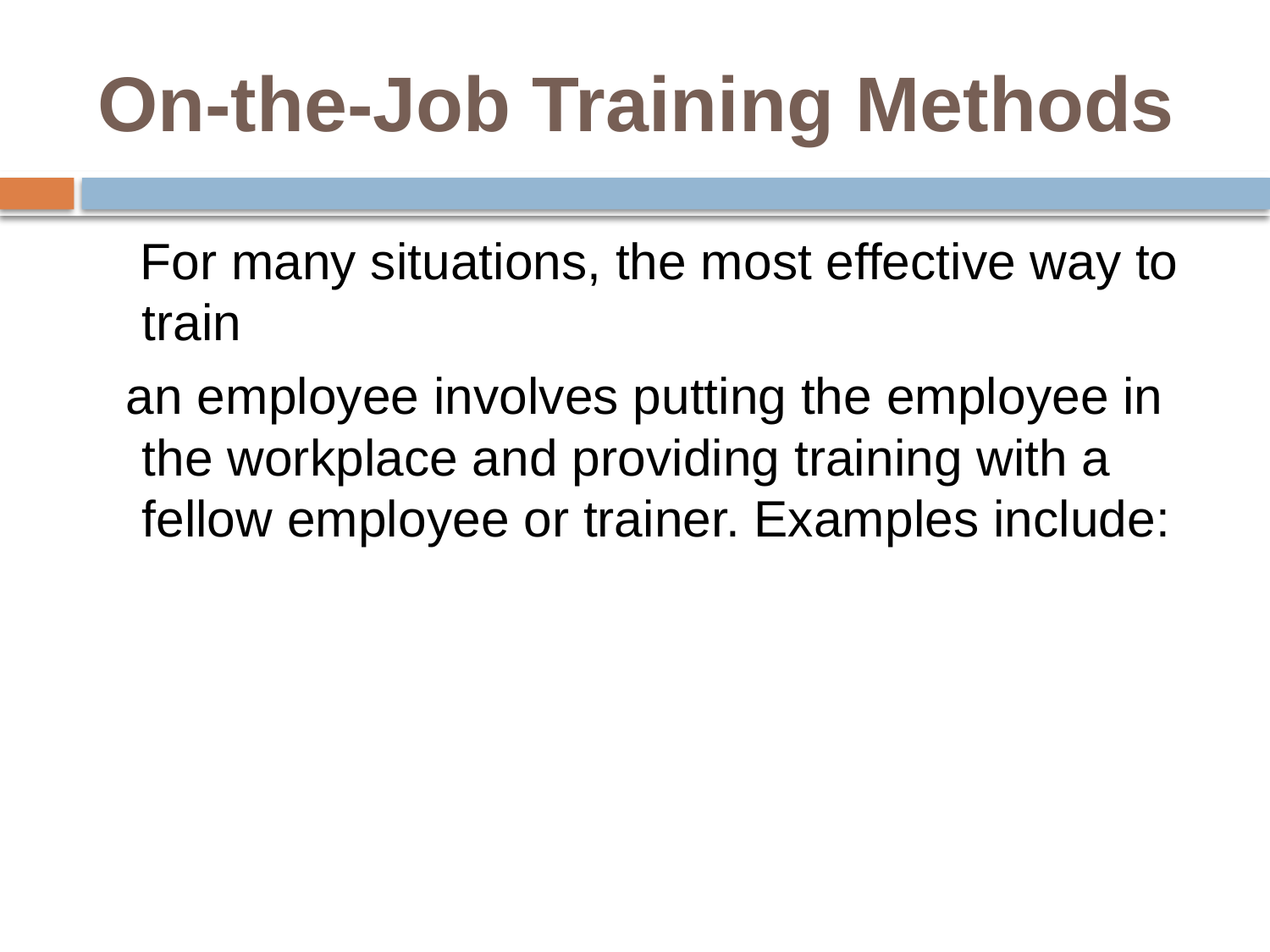

# On-the-Job Training Methods
   For many situations, the most effective way to train
  an employee involves putting the employee in the workplace and providing training with a fellow employee or trainer. Examples include: